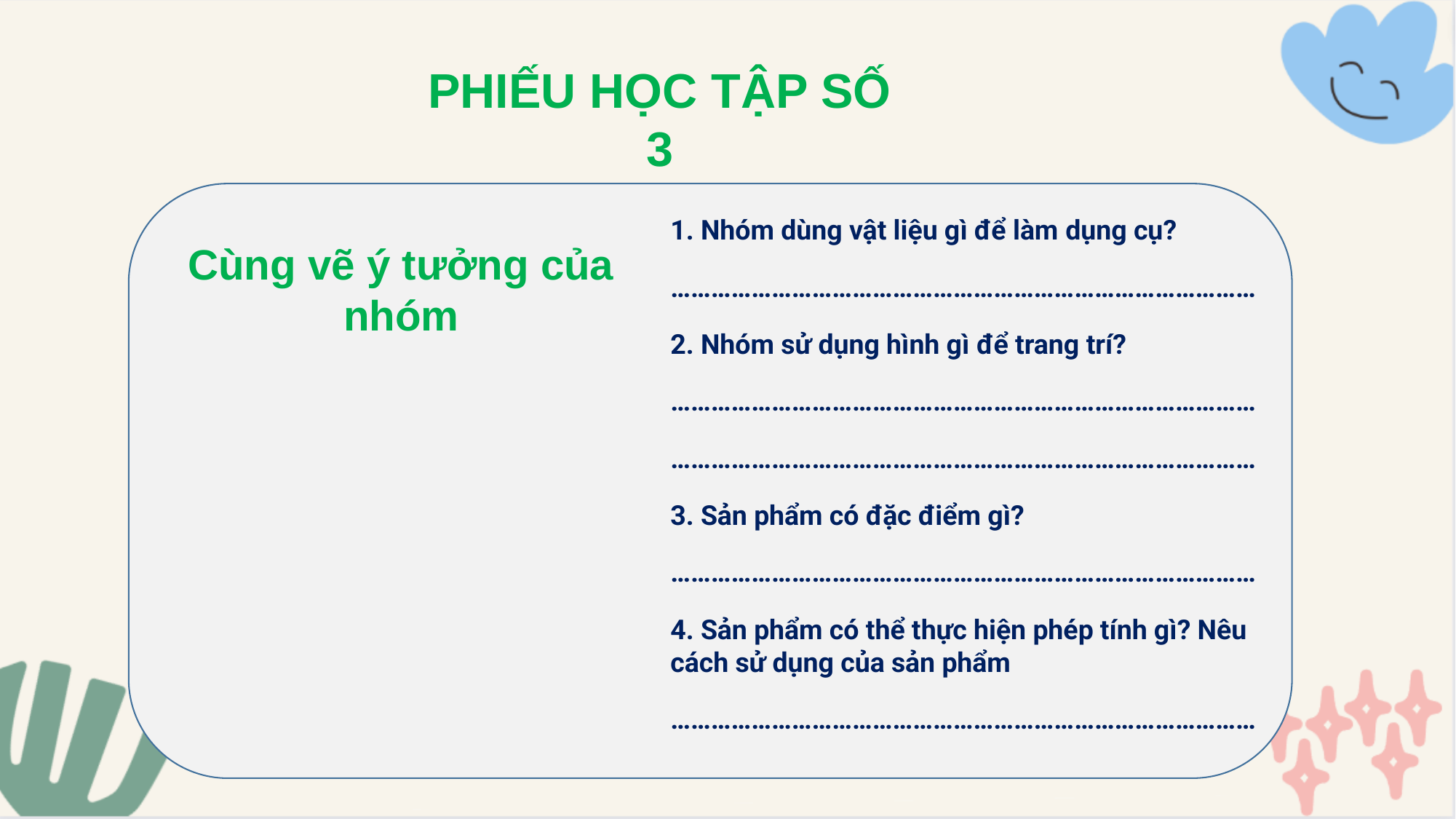

PHIẾU HỌC TẬP SỐ 3

1. Nhóm dùng vật liệu gì để làm dụng cụ?
……………………………………………………………………………
2. Nhóm sử dụng hình gì để trang trí?
……………………………………………………………………………
……………………………………………………………………………
3. Sản phẩm có đặc điểm gì?
……………………………………………………………………………
4. Sản phẩm có thể thực hiện phép tính gì? Nêu cách sử dụng của sản phẩm
……………………………………………………………………………
Cùng vẽ ý tưởng của nhóm